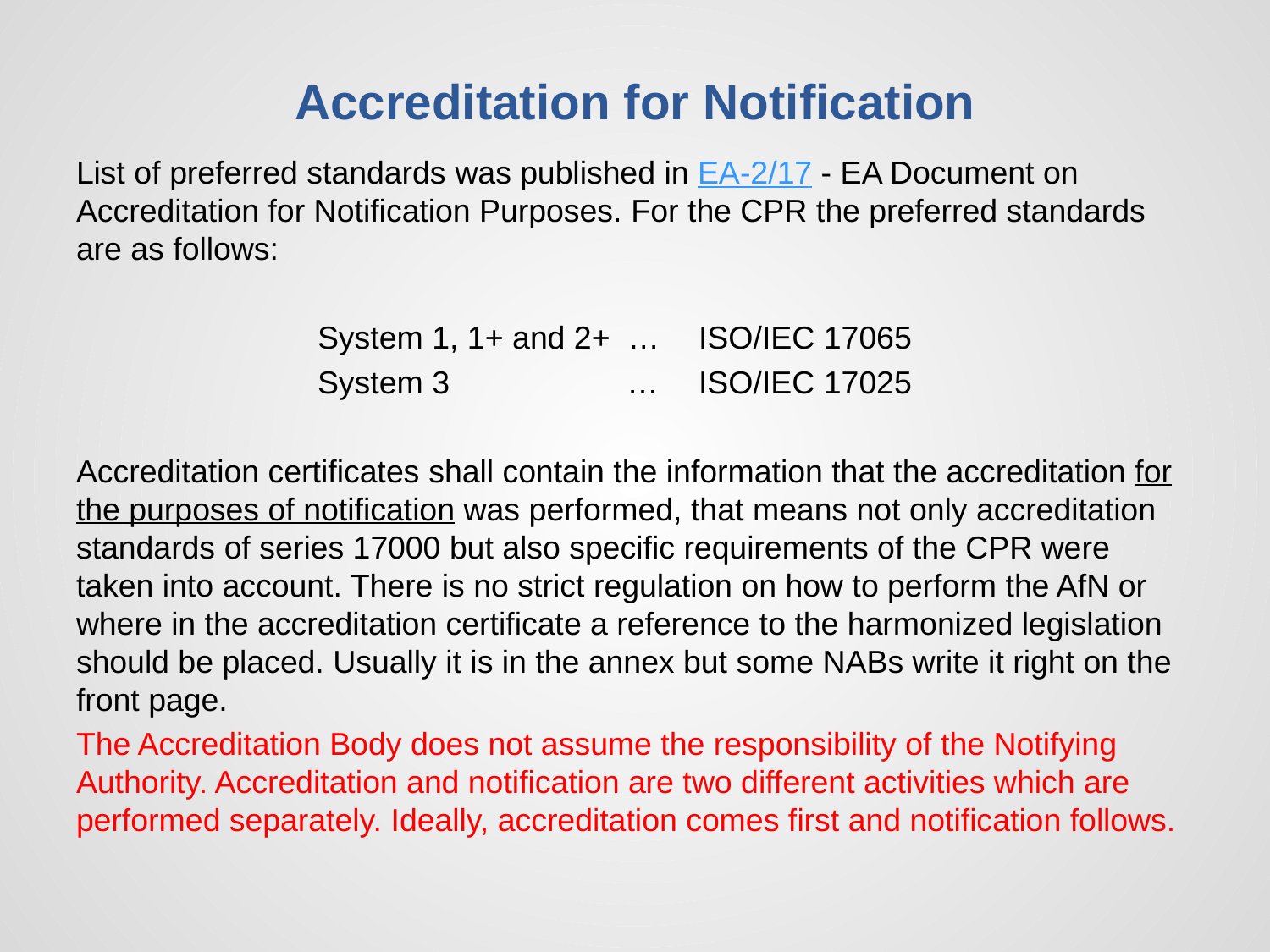

# Accreditation for Notification
List of preferred standards was published in EA-2/17 - EA Document on Accreditation for Notification Purposes. For the CPR the preferred standards are as follows:

	System 1, 1+ and 2+  …	ISO/IEC 17065
System 3                    …	ISO/IEC 17025

Accreditation certificates shall contain the information that the accreditation for the purposes of notification was performed, that means not only accreditation standards of series 17000 but also specific requirements of the CPR were taken into account. There is no strict regulation on how to perform the AfN or where in the accreditation certificate a reference to the harmonized legislation should be placed. Usually it is in the annex but some NABs write it right on the front page.
The Accreditation Body does not assume the responsibility of the Notifying Authority. Accreditation and notification are two different activities which are performed separately. Ideally, accreditation comes first and notification follows.